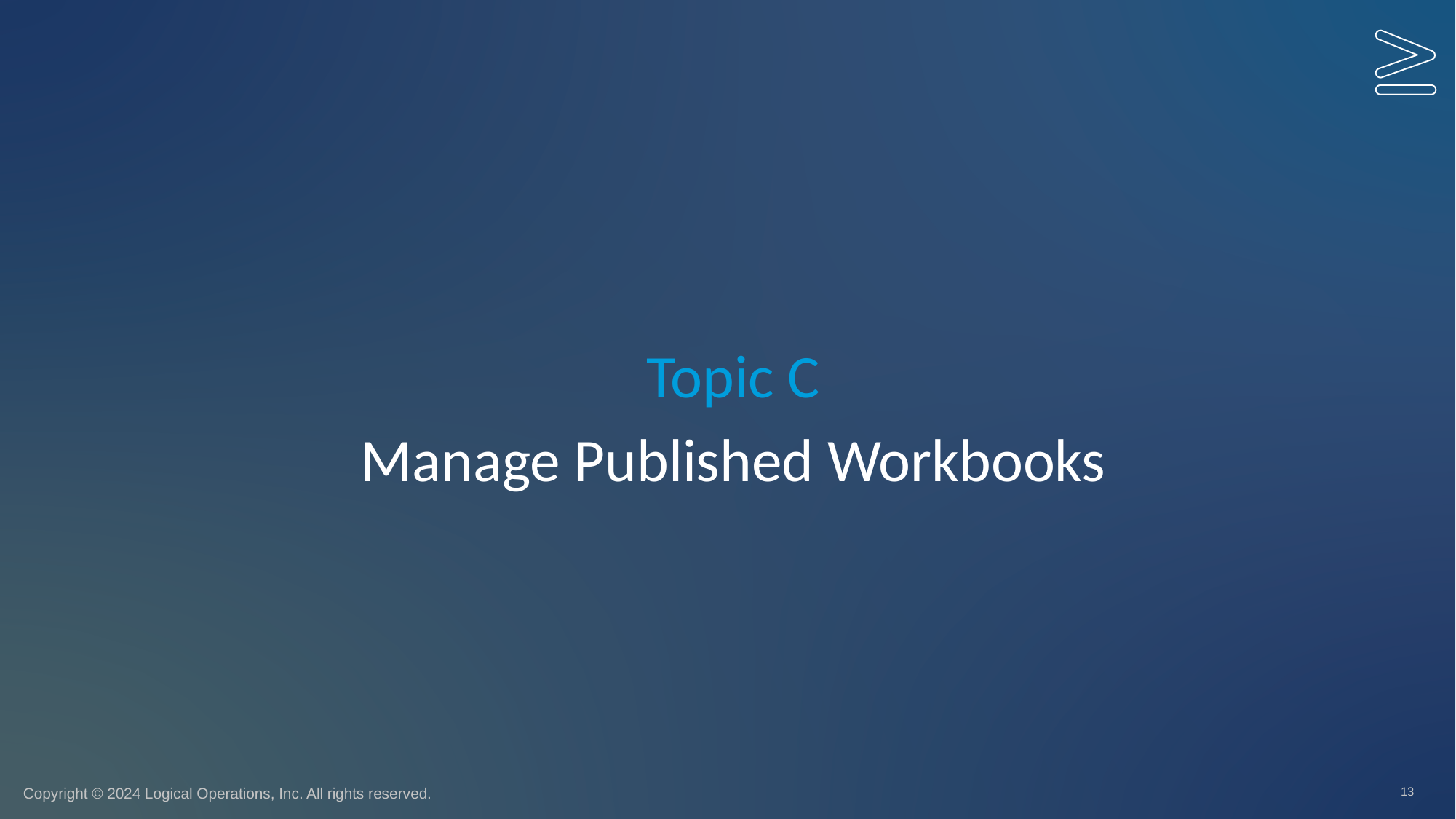

Topic C
# Manage Published Workbooks
13